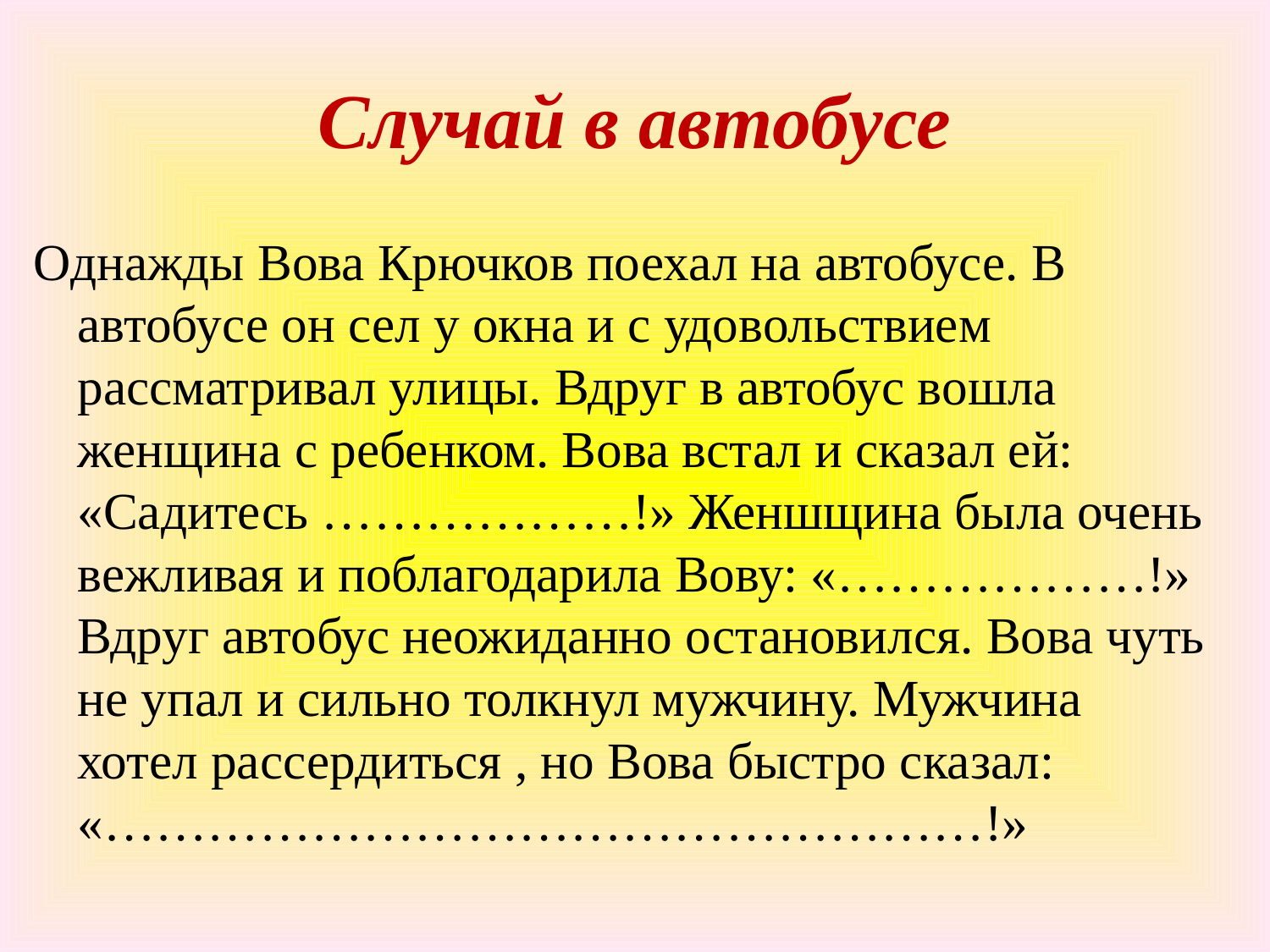

# Случай в автобусе
Однажды Вова Крючков поехал на автобусе. В автобусе он сел у окна и с удовольствием рассматривал улицы. Вдруг в автобус вошла женщина с ребенком. Вова встал и сказал ей: «Садитесь ………………!» Женшщина была очень вежливая и поблагодарила Вову: «………………!»  Вдруг автобус неожиданно остановился. Вова чуть не упал и сильно толкнул мужчину. Мужчина хотел рассердиться , но Вова быстро сказал: «……………………………………………!»